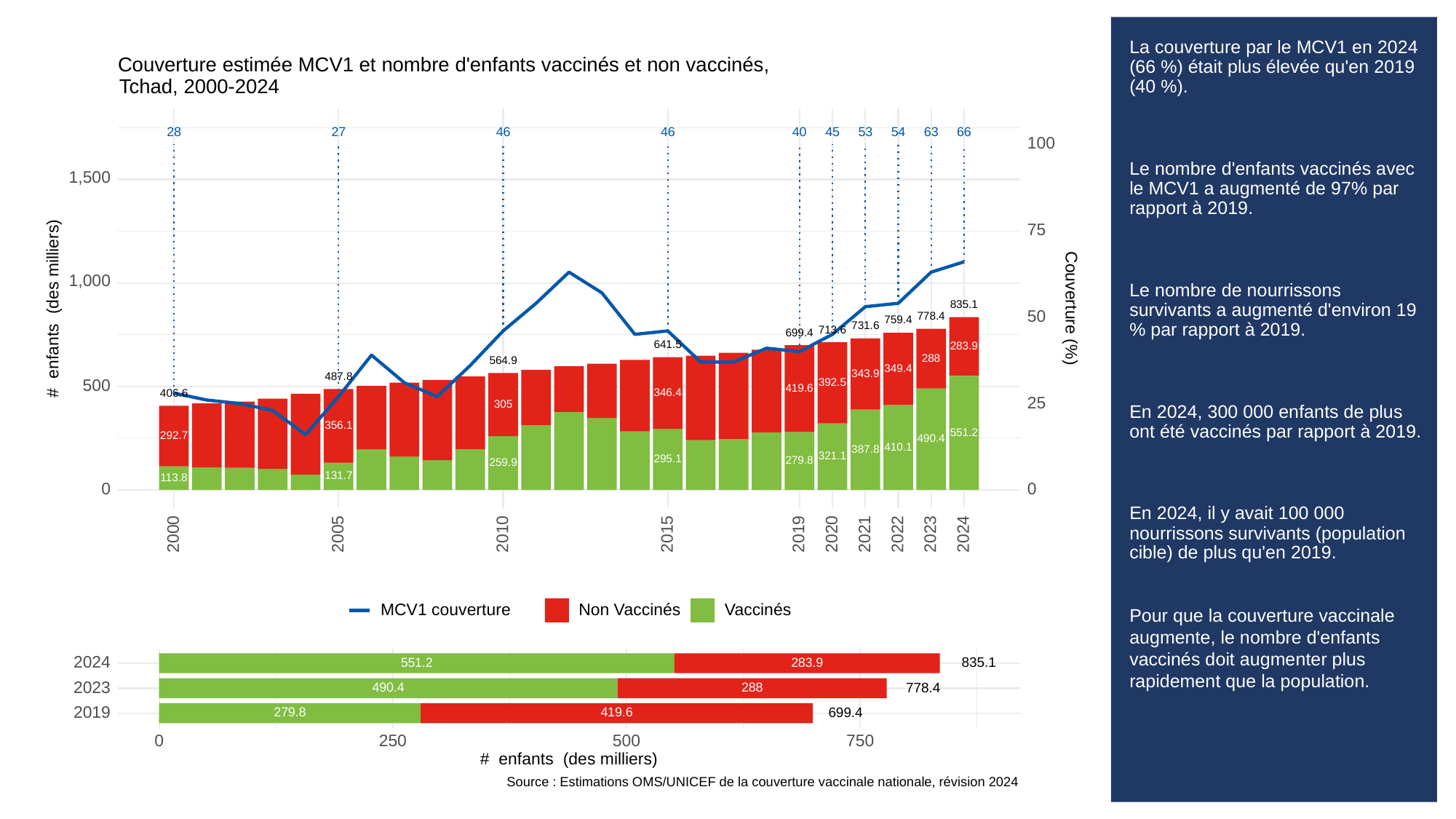

# La couverture par le MCV1 en 2024 (66 %) était plus élevée qu'en 2019 (40 %).

Le nombre d'enfants vaccinés avec le MCV1 a augmenté de 97% par rapport à 2019.

Le nombre de nourrissons survivants a augmenté d'environ 19 % par rapport à 2019.

En 2024, 300 000 enfants de plus ont été vaccinés par rapport à 2019.

En 2024, il y avait 100 000 nourrissons survivants (population cible) de plus qu'en 2019.

Pour que la couverture vaccinale augmente, le nombre d'enfants vaccinés doit augmenter plus rapidement que la population.

Couverture estimée MCV1 et nombre d'enfants vaccinés et non vaccinés,
Tchad, 2000-2024

53
63
28
46
46
40
66
45
54
27
100

1,500

75

1,000

#  enfants  (des milliers)
Couverture (%)
835.1
50
778.4
759.4

731.6
713.6

699.4

641.5

283.9

288

564.9

349.4

343.9

487.8

392.5

500

419.6

346.4

406.6

25

305

356.1

551.2

292.7

490.4

410.1
387.8

321.1
295.1

279.8
259.9

131.7
113.8

0
0

2023
2000
2005
2010
2015
2019
2020
2021
2022
2024

MCV1 couverture
Non Vaccinés
Vaccinés

2024
835.1
283.9
551.2

2023
778.4
490.4
288

2019
699.4
279.8
419.6

0
250
500
750
#  enfants  (des milliers)
Source : Estimations OMS/UNICEF de la couverture vaccinale nationale, révision 2024